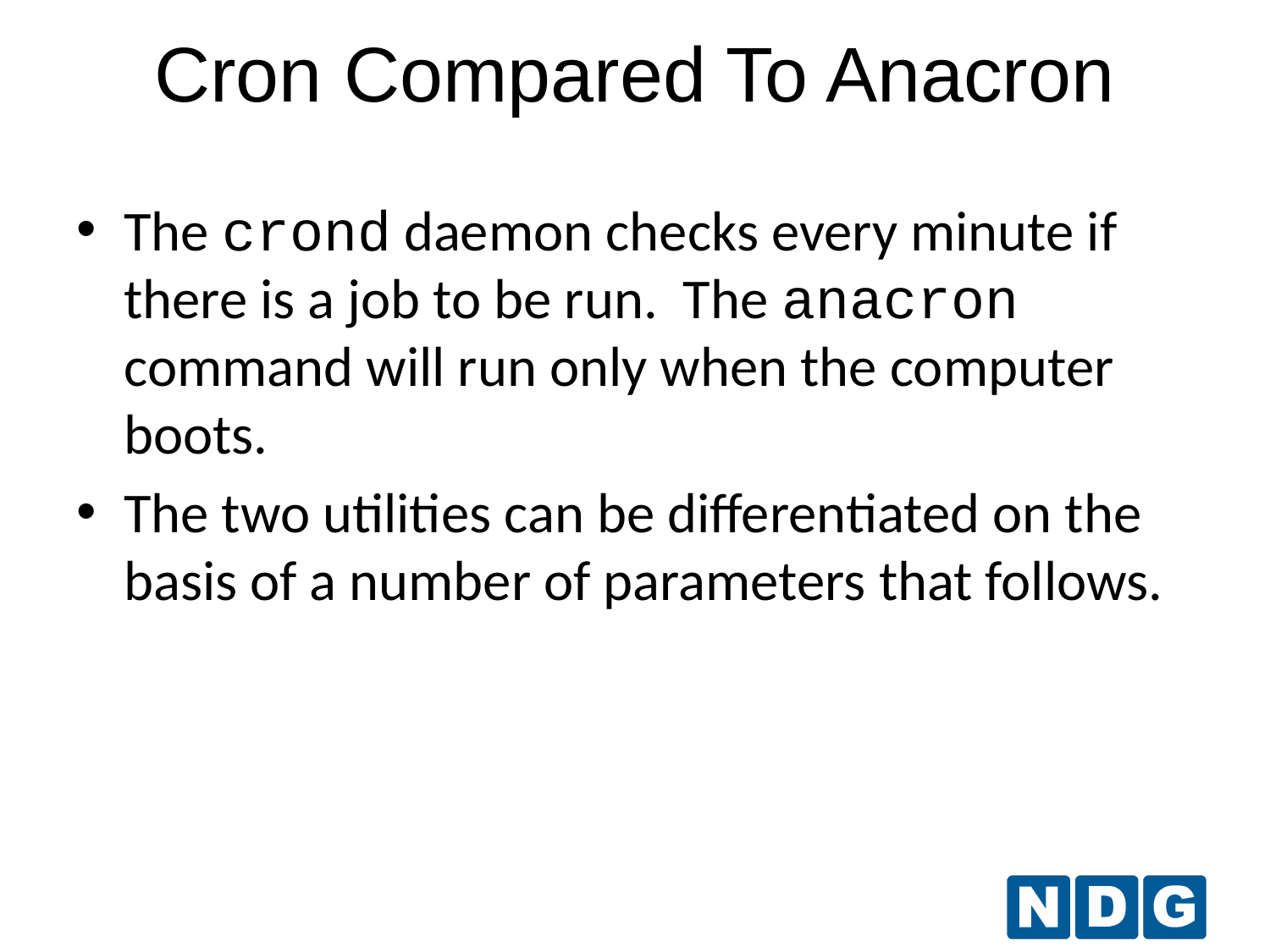

Cron Compared To Anacron
The crond daemon checks every minute if there is a job to be run.  The anacron command will run only when the computer boots.
The two utilities can be differentiated on the basis of a number of parameters that follows.